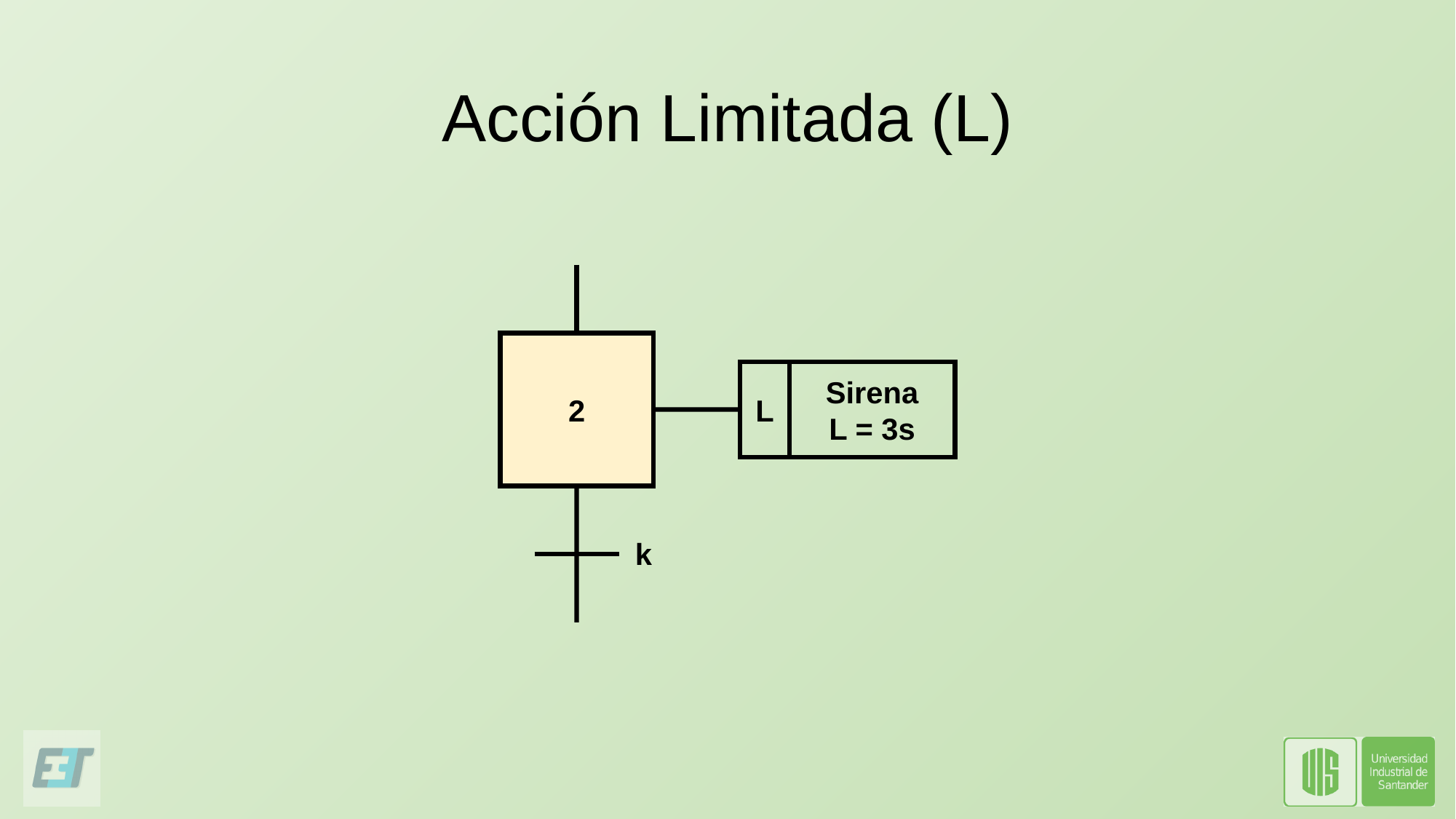

# Acción Limitada (L)
2
Sirena
L = 3s
L
k